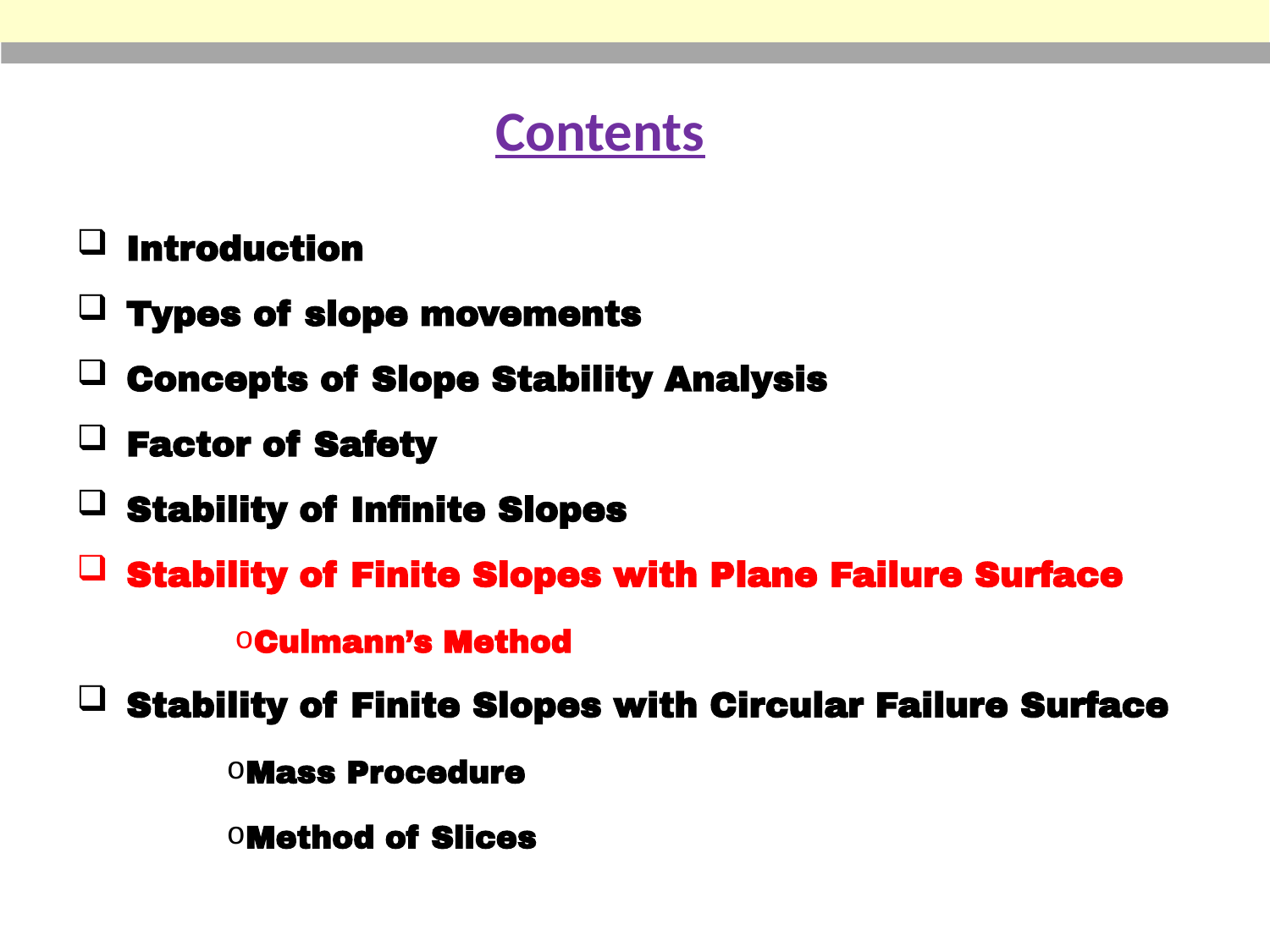

Contents
Introduction
Types of slope movements
Concepts of Slope Stability Analysis
Factor of Safety
Stability of Infinite Slopes
Stability of Finite Slopes with Plane Failure Surface
Culmann’s Method
Stability of Finite Slopes with Circular Failure Surface
Mass Procedure
Method of Slices